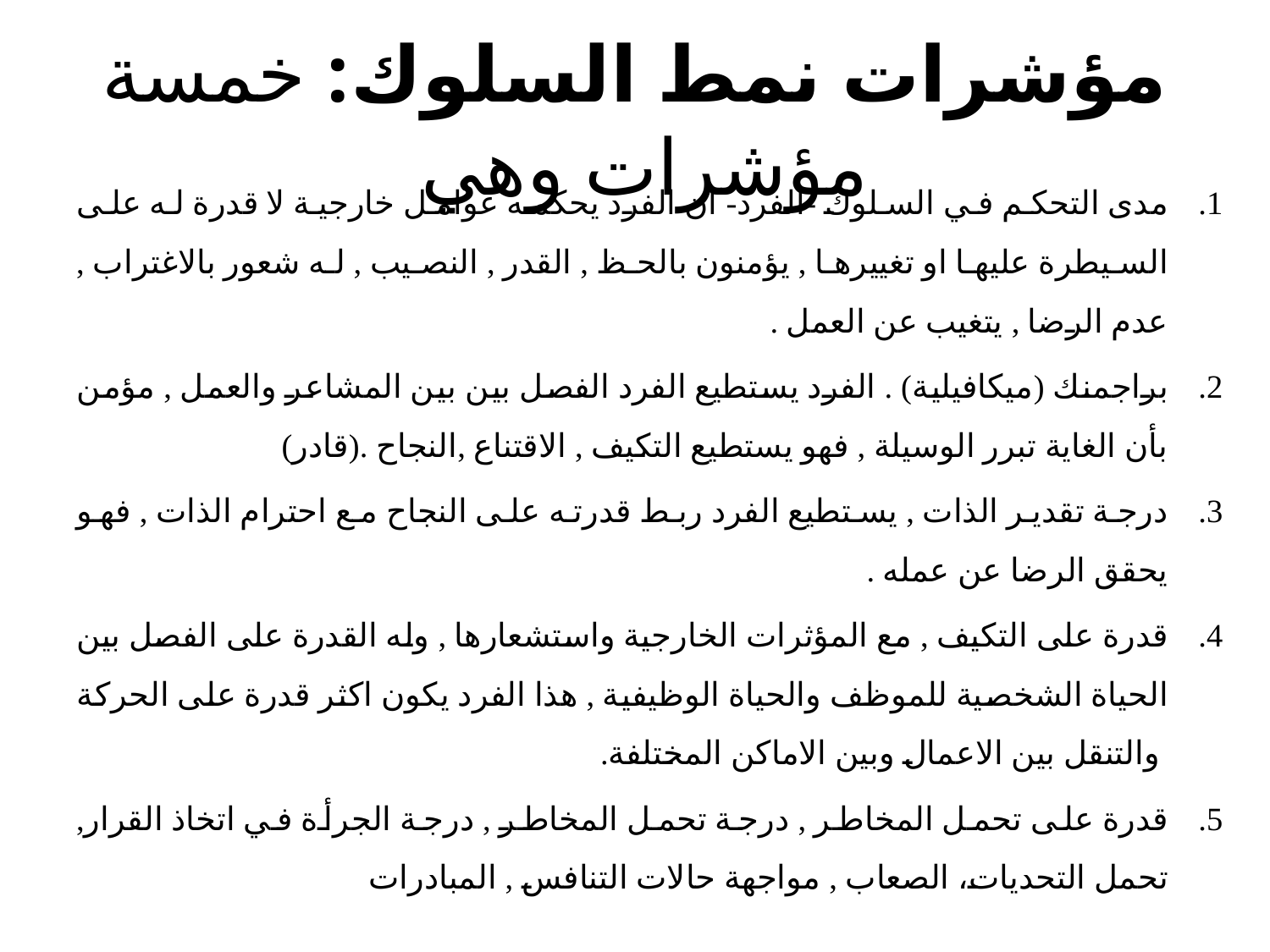

# مؤشرات نمط السلوك: خمسة مؤشرات وهي
مدى التحكم في السلوك -الفرد- ان الفرد يحكمه عوامل خارجية لا قدرة له على السيطرة عليها او تغييرها , يؤمنون بالحظ , القدر , النصيب , له شعور بالاغتراب , عدم الرضا , يتغيب عن العمل .
براجمنك (ميكافيلية) . الفرد يستطيع الفرد الفصل بين بين المشاعر والعمل , مؤمن بأن الغاية تبرر الوسيلة , فهو يستطيع التكيف , الاقتناع ,النجاح .(قادر)
درجة تقدير الذات , يستطيع الفرد ربط قدرته على النجاح مع احترام الذات , فهو يحقق الرضا عن عمله .
قدرة على التكيف , مع المؤثرات الخارجية واستشعارها , وله القدرة على الفصل بين الحياة الشخصية للموظف والحياة الوظيفية , هذا الفرد يكون اكثر قدرة على الحركة  والتنقل بين الاعمال وبين الاماكن المختلفة.
قدرة على تحمل المخاطر , درجة تحمل المخاطر , درجة الجرأة في اتخاذ القرار, تحمل التحديات، الصعاب , مواجهة حالات التنافس , المبادرات